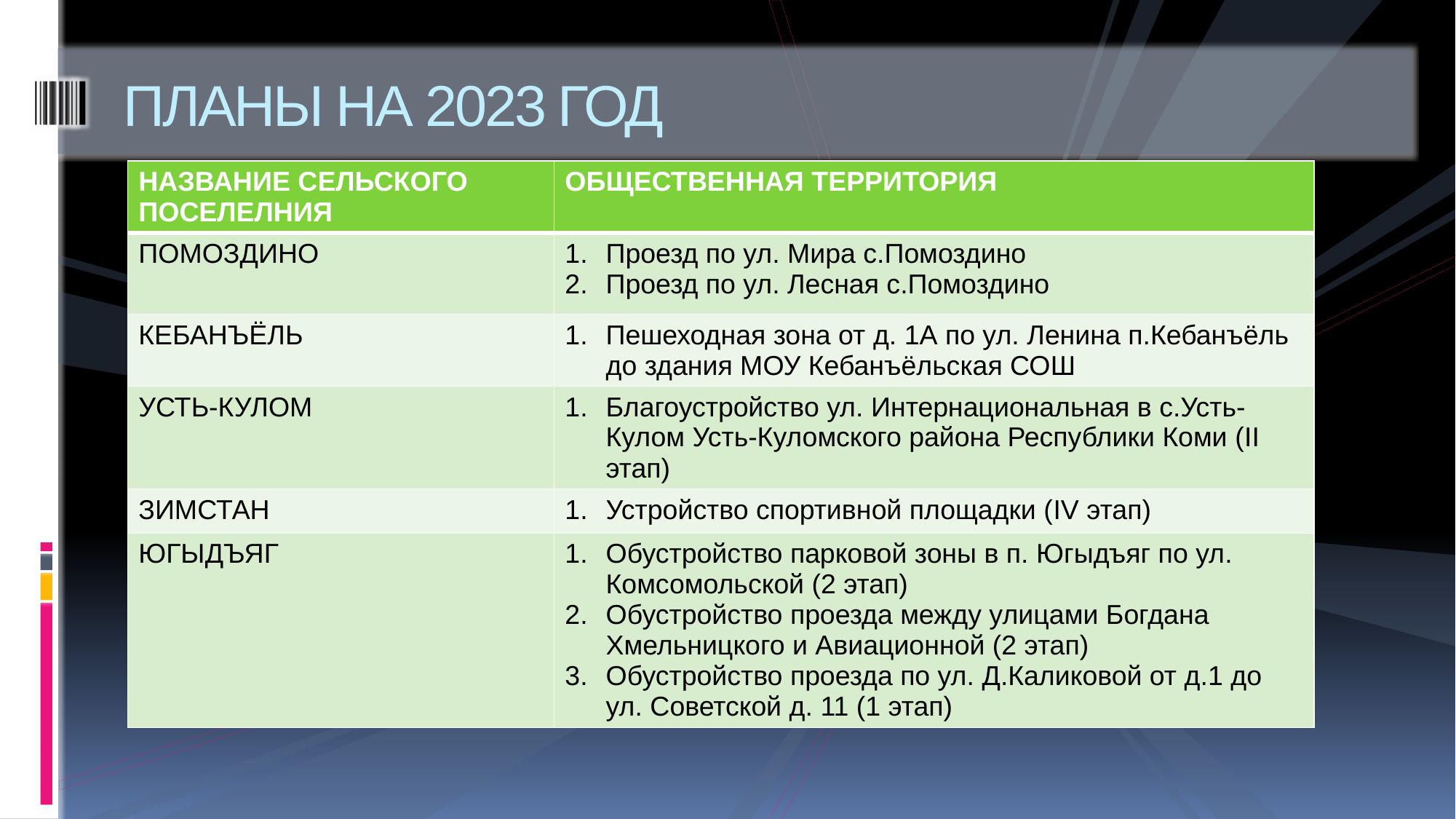

# ПЛАНЫ НА 2023 ГОД
| НАЗВАНИЕ СЕЛЬСКОГО ПОСЕЛЕЛНИЯ | ОБЩЕСТВЕННАЯ ТЕРРИТОРИЯ |
| --- | --- |
| ПОМОЗДИНО | Проезд по ул. Мира с.Помоздино Проезд по ул. Лесная с.Помоздино |
| КЕБАНЪЁЛЬ | Пешеходная зона от д. 1А по ул. Ленина п.Кебанъёль до здания МОУ Кебанъёльская СОШ |
| УСТЬ-КУЛОМ | Благоустройство ул. Интернациональная в с.Усть-Кулом Усть-Куломского района Республики Коми (II этап) |
| ЗИМСТАН | Устройство спортивной площадки (IV этап) |
| ЮГЫДЪЯГ | Обустройство парковой зоны в п. Югыдъяг по ул. Комсомольской (2 этап) Обустройство проезда между улицами Богдана Хмельницкого и Авиационной (2 этап) Обустройство проезда по ул. Д.Каликовой от д.1 до ул. Советской д. 11 (1 этап) |